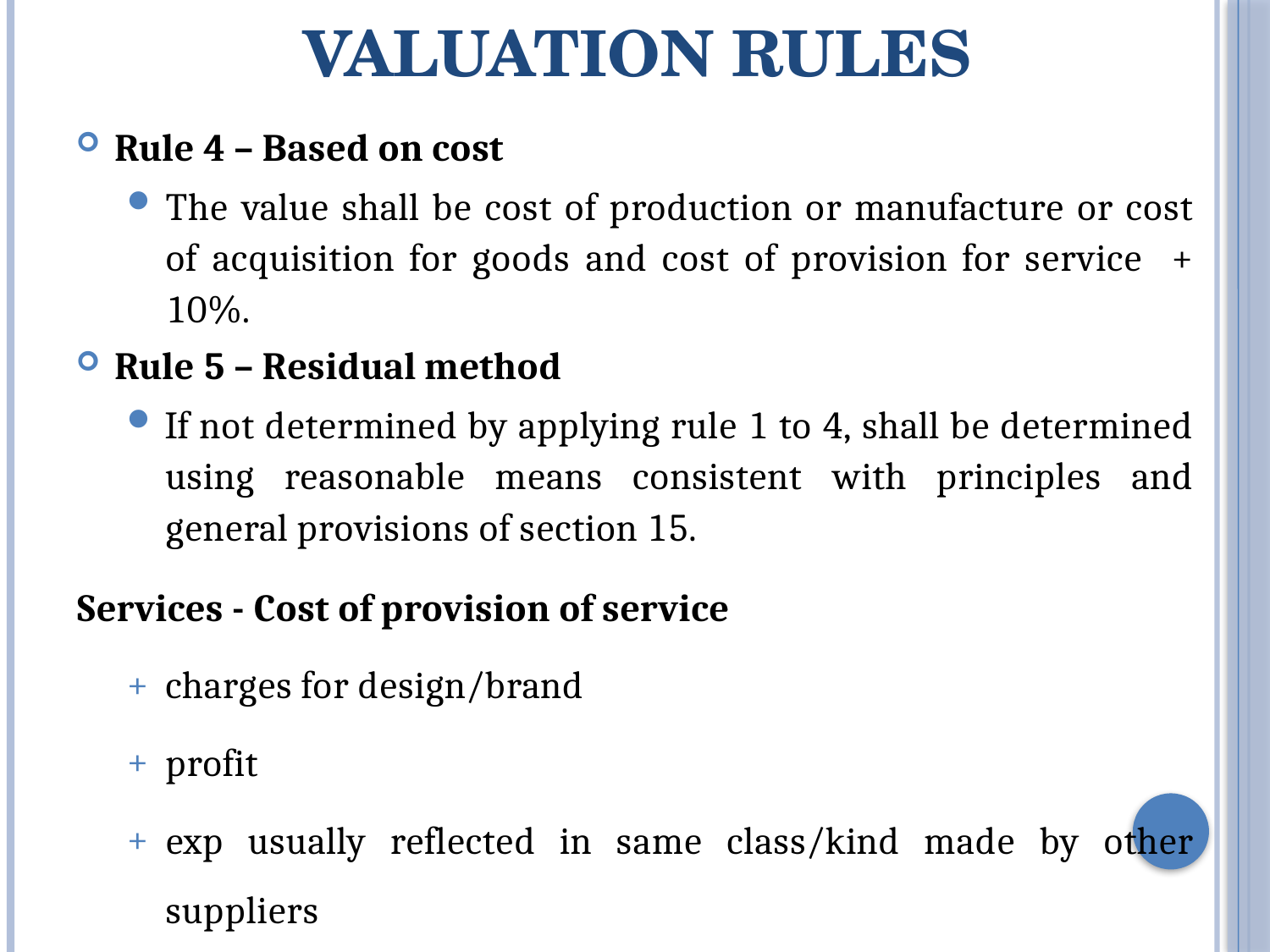

# Valuation Rules
Rule 4 – Based on cost
The value shall be cost of production or manufacture or cost of acquisition for goods and cost of provision for service  + 10%.
Rule 5 – Residual method
If not determined by applying rule 1 to 4, shall be determined using reasonable means consistent with principles and general provisions of section 15.
Services - Cost of provision of service
charges for design/brand
profit
exp usually reflected in same class/kind made by other suppliers